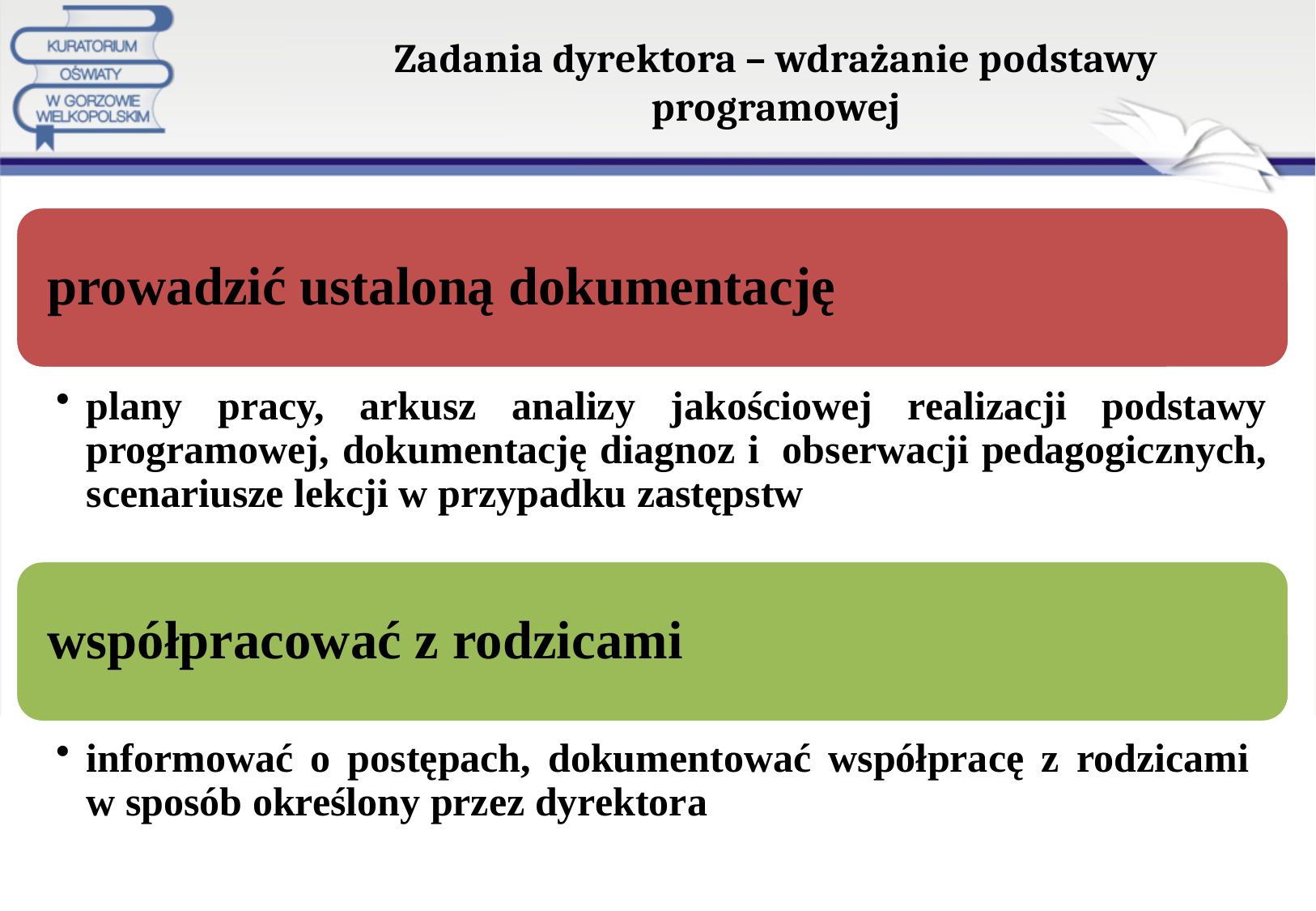

# Zadania dyrektora – wdrażanie podstawy programowej

prowadzić ustaloną dokumentację
plany pracy, arkusz analizy jakościowej realizacji podstawy programowej, dokumentację diagnoz i  obserwacji pedagogicznych, scenariusze lekcji w przypadku zastępstw
współpracować z rodzicami
informować o postępach, dokumentować współpracę z rodzicami
w sposób określony przez dyrektora